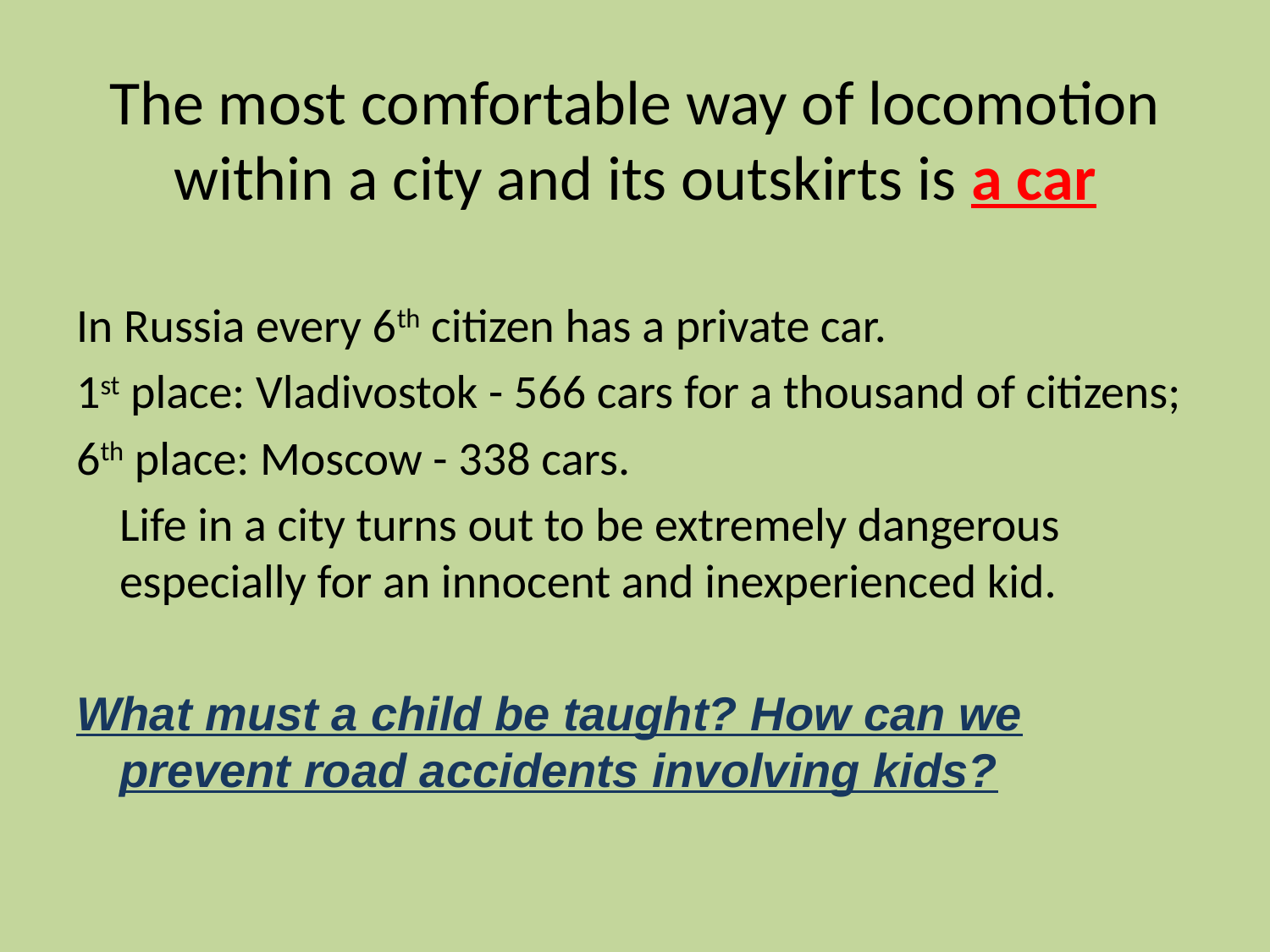

# The most comfortable way of locomotion within a city and its outskirts is a car

In Russia every 6th citizen has a private car.
1st place: Vladivostok - 566 cars for a thousand of citizens;
6th place: Moscow - 338 cars.
    Life in a city turns out to be extremely dangerous especially for an innocent and inexperienced kid.

What must a child be taught? How can we prevent road accidents involving kids?